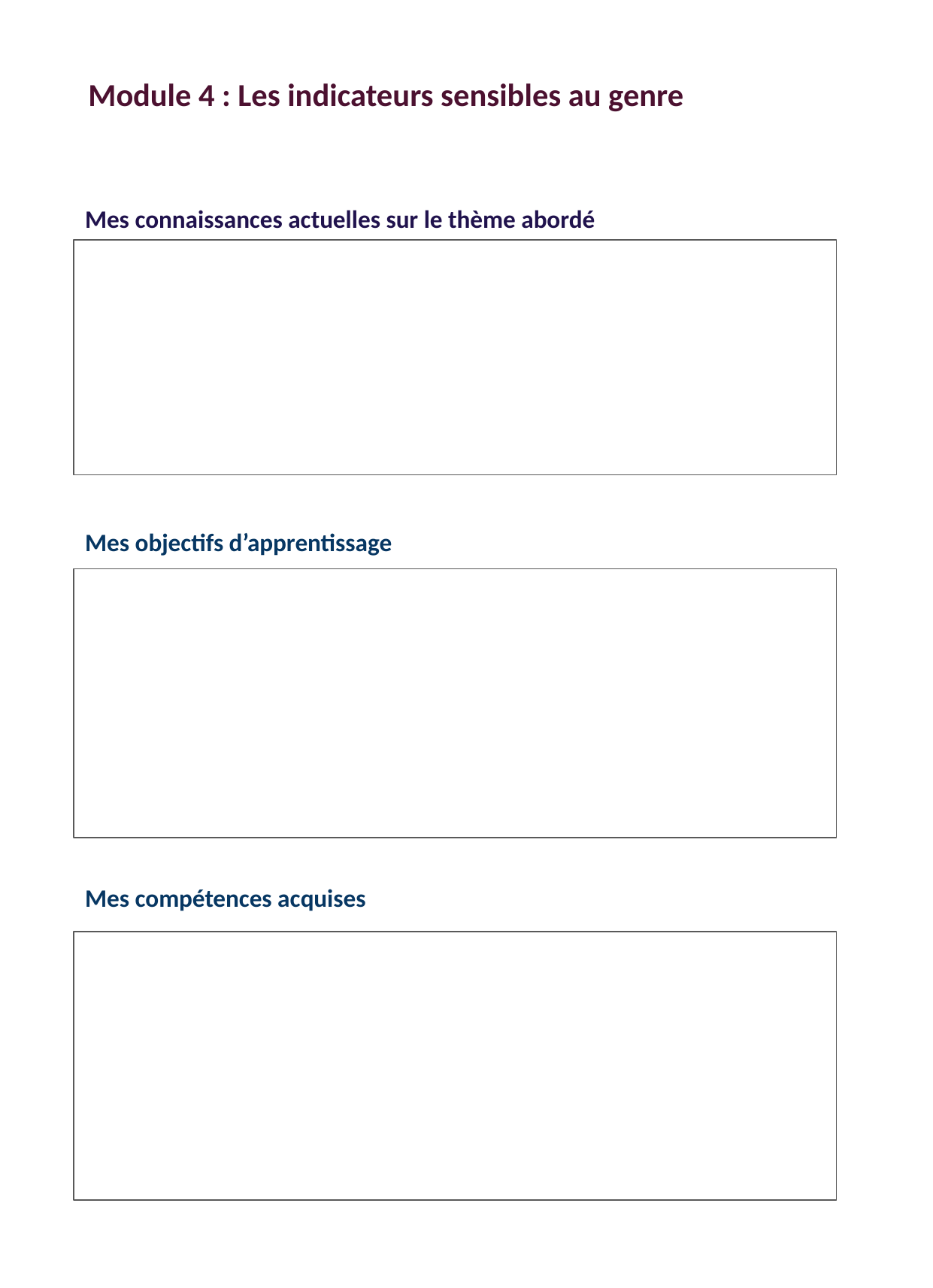

# Module 4 : Les indicateurs sensibles au genre
Mes connaissances actuelles sur le thème abordé

Mes objectifs d’apprentissage

Mes compétences acquises